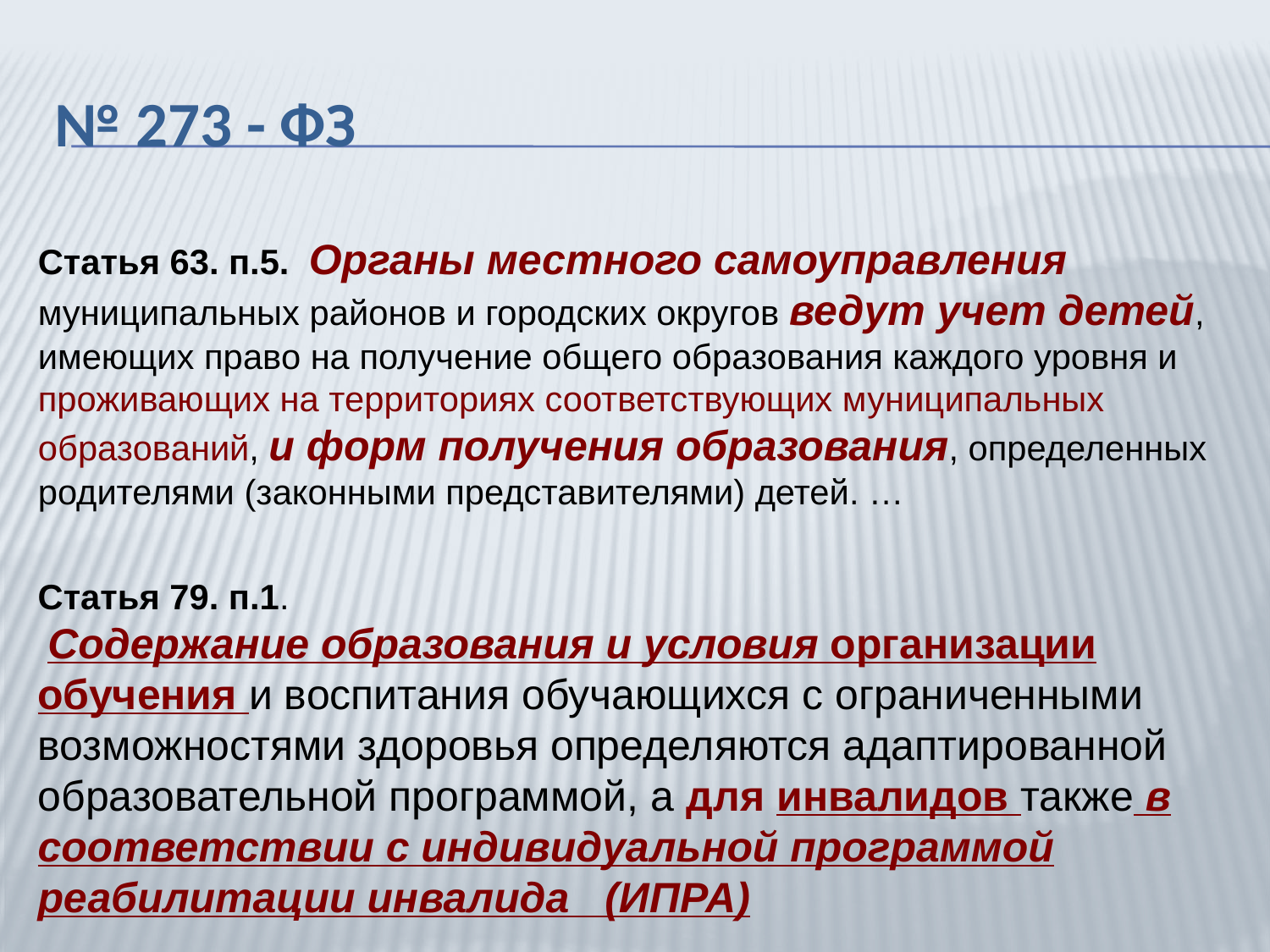

# № 273 - ФЗ
Статья 63. п.5.  Органы местного самоуправления муниципальных районов и городских округов ведут учет детей, имеющих право на получение общего образования каждого уровня и проживающих на территориях соответствующих муниципальных образований, и форм получения образования, определенных родителями (законными представителями) детей. …

Статья 79. п.1.
 Содержание образования и условия организации обучения и воспитания обучающихся с ограниченными возможностями здоровья определяются адаптированной образовательной программой, а для инвалидов также в соответствии с индивидуальной программой реабилитации инвалида   (ИПРА)